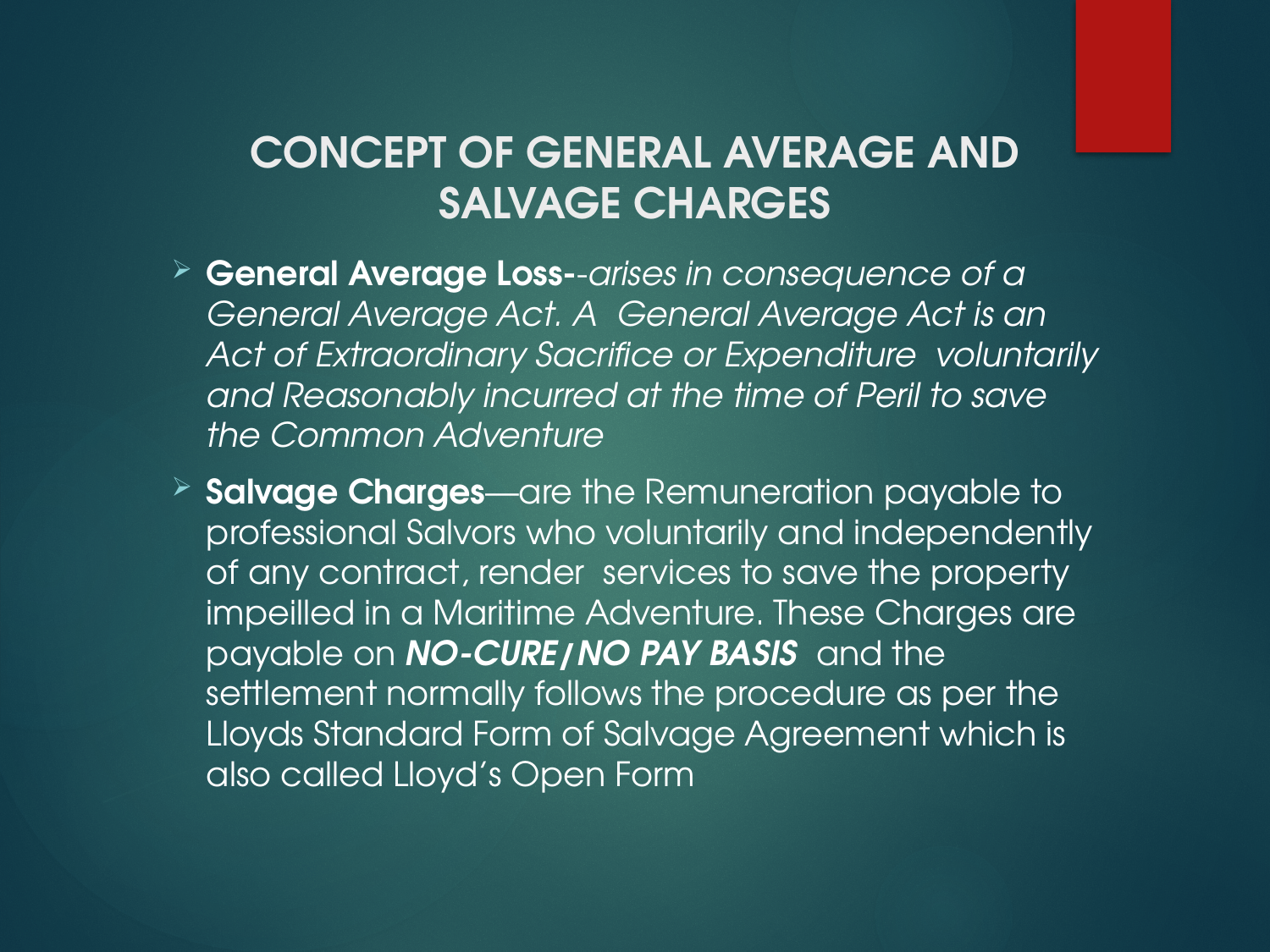

# CONCEPT OF GENERAL AVERAGE AND SALVAGE CHARGES
General Average Loss--arises in consequence of a General Average Act. A  General Average Act is an Act of Extraordinary Sacrifice or Expenditure  voluntarily and Reasonably incurred at the time of Peril to save the Common Adventure
Salvage Charges—are the Remuneration payable to professional Salvors who voluntarily and independently of any contract, render  services to save the property impeilled in a Maritime Adventure. These Charges are payable on NO-CURE/NO PAY BASIS  and the settlement normally follows the procedure as per the Lloyds Standard Form of Salvage Agreement which is also called Lloyd’s Open Form